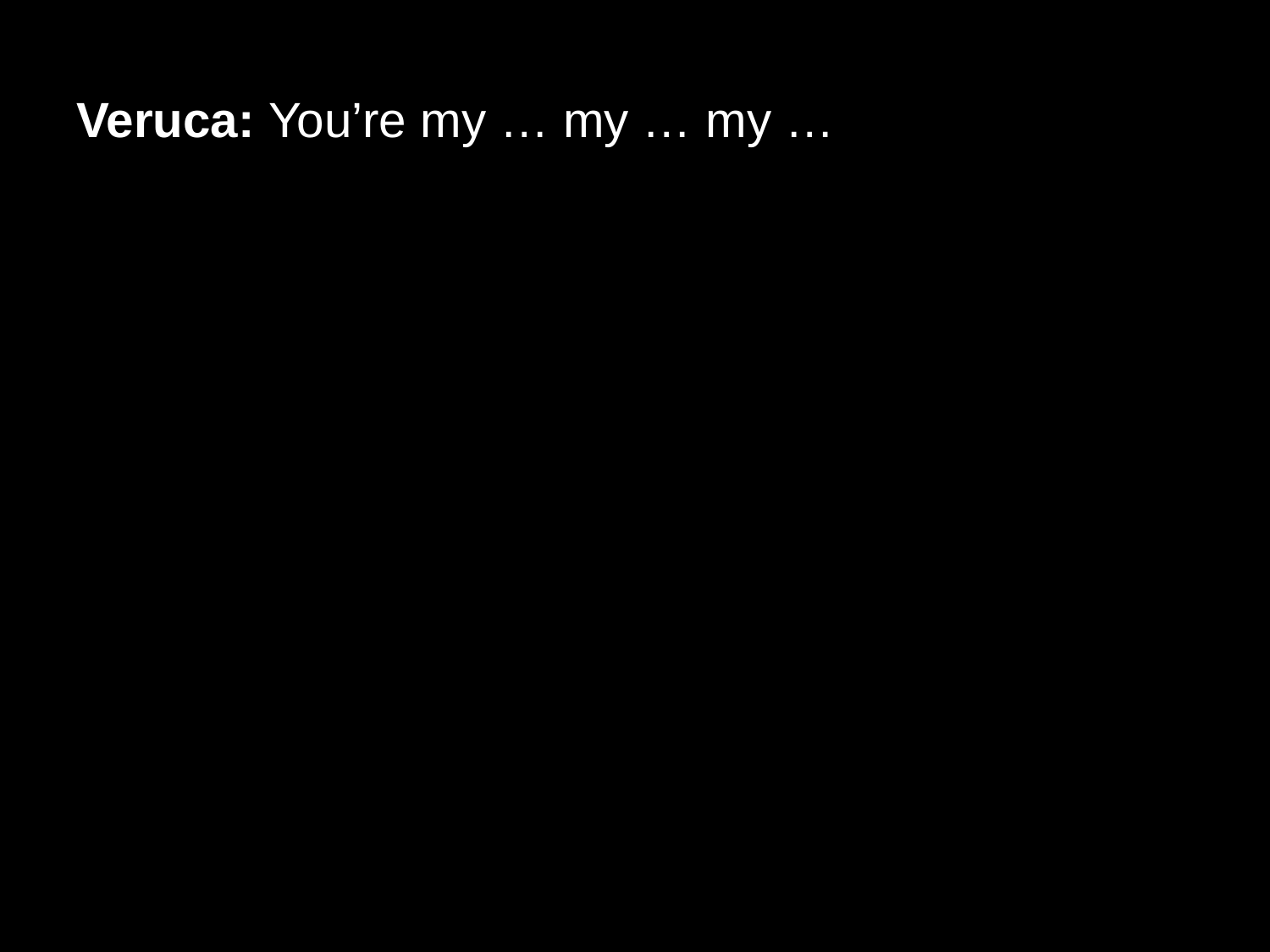

# Veruca: You’re my … my … my …